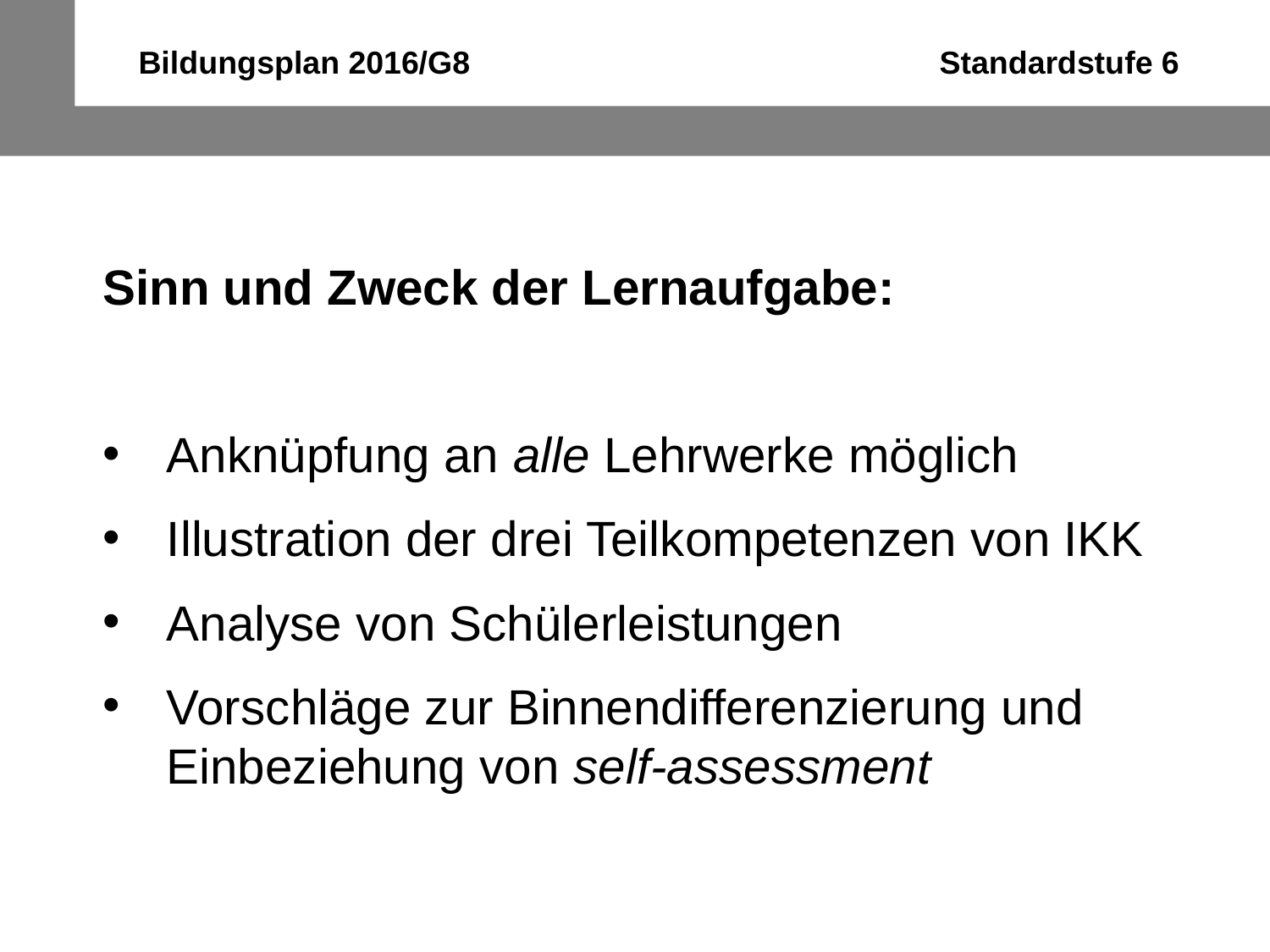

Bildungsplan 2016/G8                                                     Standardstufe 6

Sinn und Zweck der Lernaufgabe:

Anknüpfung an alle Lehrwerke möglich
Illustration der drei Teilkompetenzen von IKK
Analyse von Schülerleistungen
Vorschläge zur Binnendifferenzierung und Einbeziehung von self-assessment